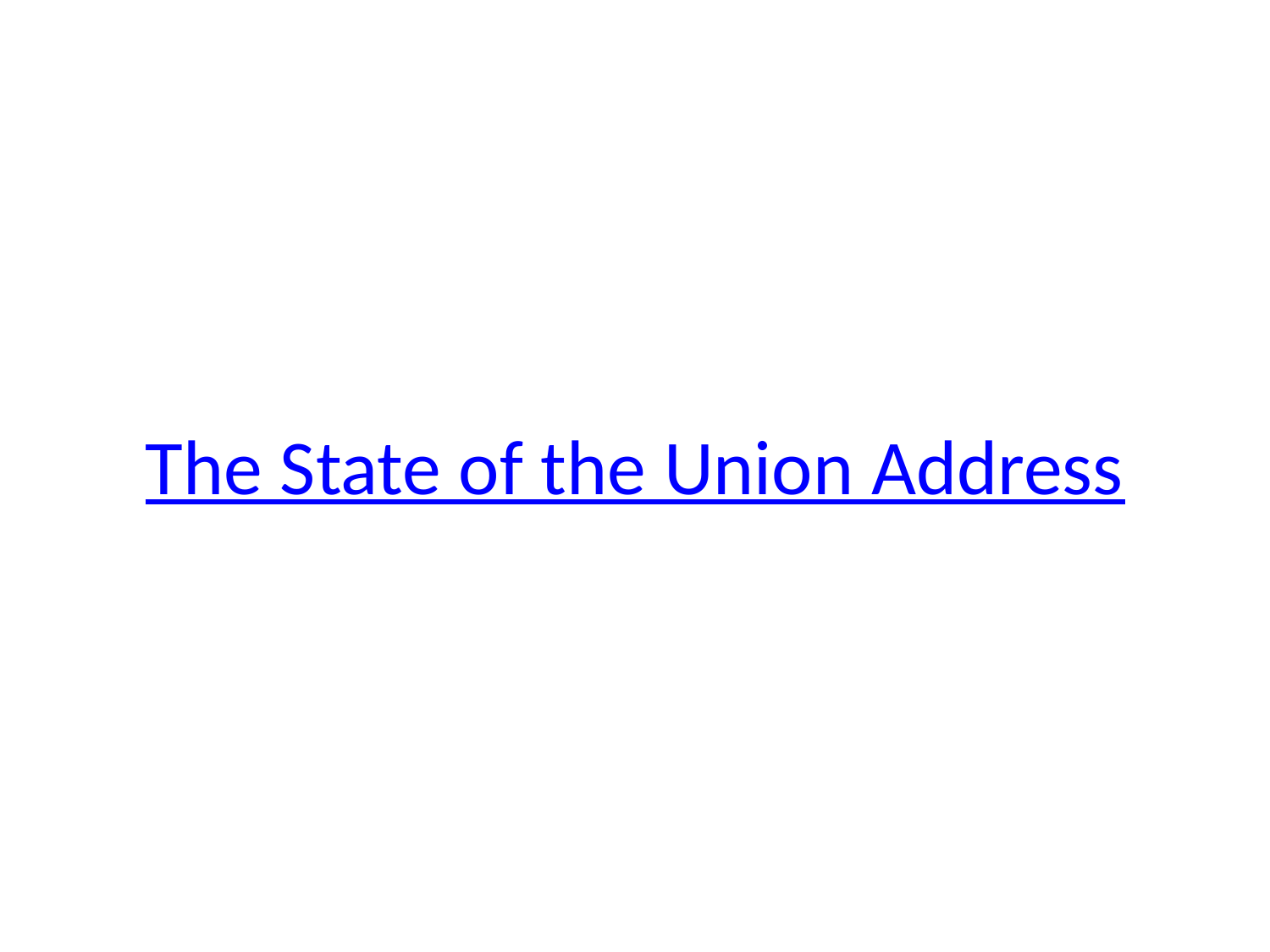

# The State of the Union Address